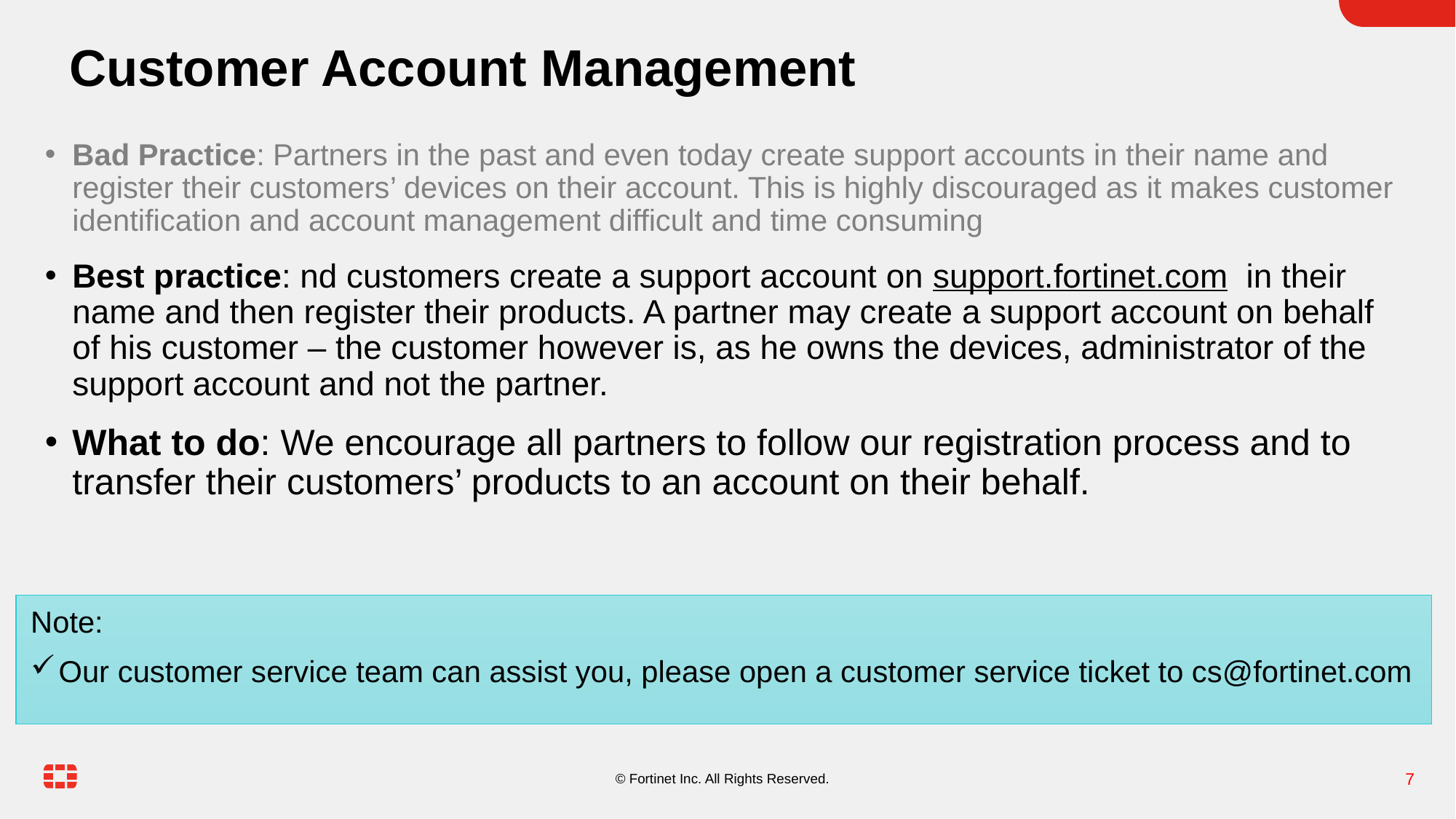

# Customer Account Management
Bad Practice: Partners in the past and even today create support accounts in their name and register their customers’ devices on their account. This is highly discouraged as it makes customer identification and account management difficult and time consuming
Best practice: nd customers create a support account on support.fortinet.com  in their name and then register their products. A partner may create a support account on behalf of his customer – the customer however is, as he owns the devices, administrator of the support account and not the partner.
What to do: We encourage all partners to follow our registration process and to transfer their customers’ products to an account on their behalf.
Note:
Our customer service team can assist you, please open a customer service ticket to cs@fortinet.com